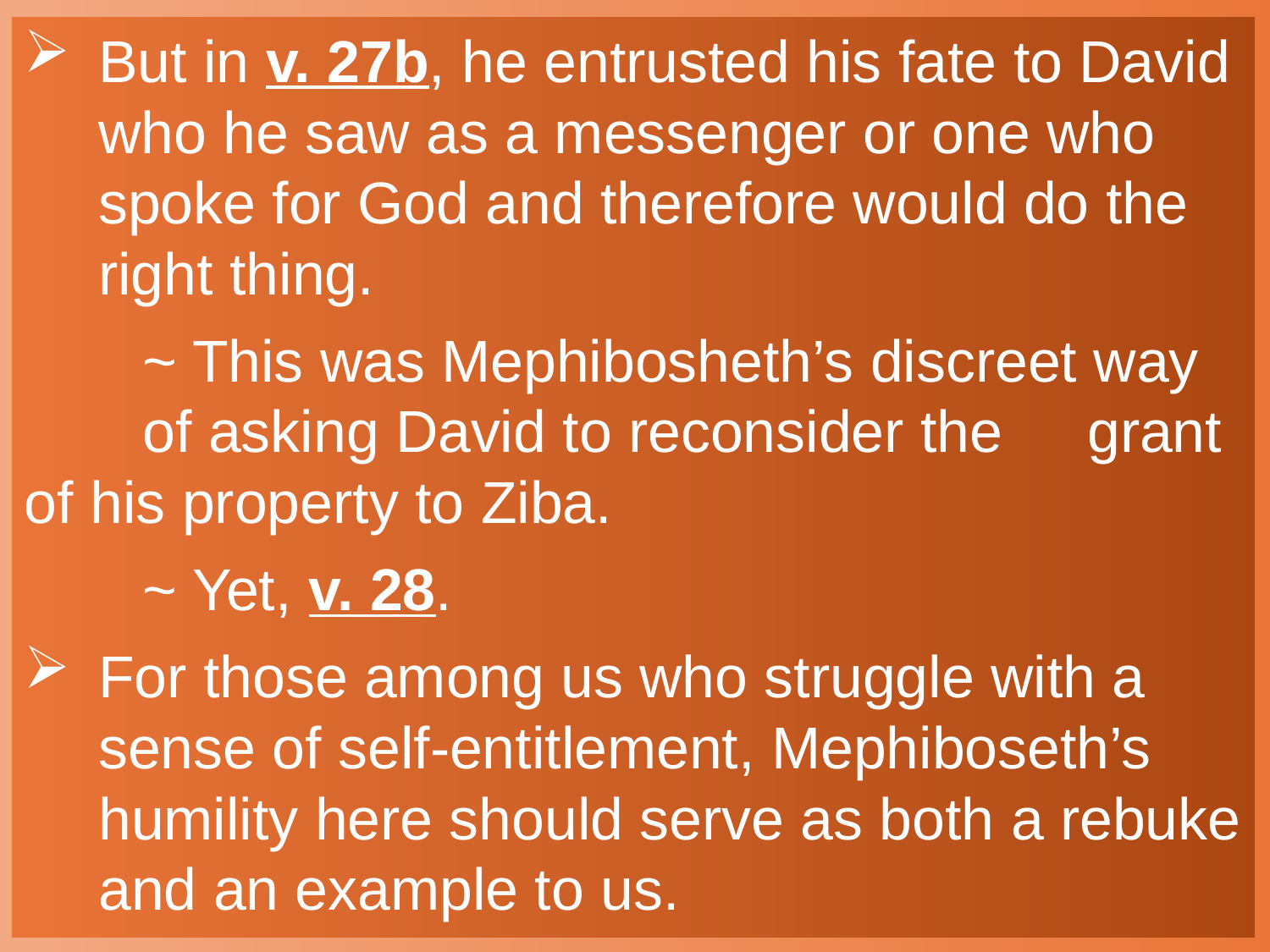

But in v. 27b, he entrusted his fate to David who he saw as a messenger or one who spoke for God and therefore would do the right thing.
		~ This was Mephibosheth’s discreet way 					of asking David to reconsider the 						grant of his property to Ziba.
		~ Yet, v. 28.
For those among us who struggle with a sense of self-entitlement, Mephiboseth’s humility here should serve as both a rebuke and an example to us.